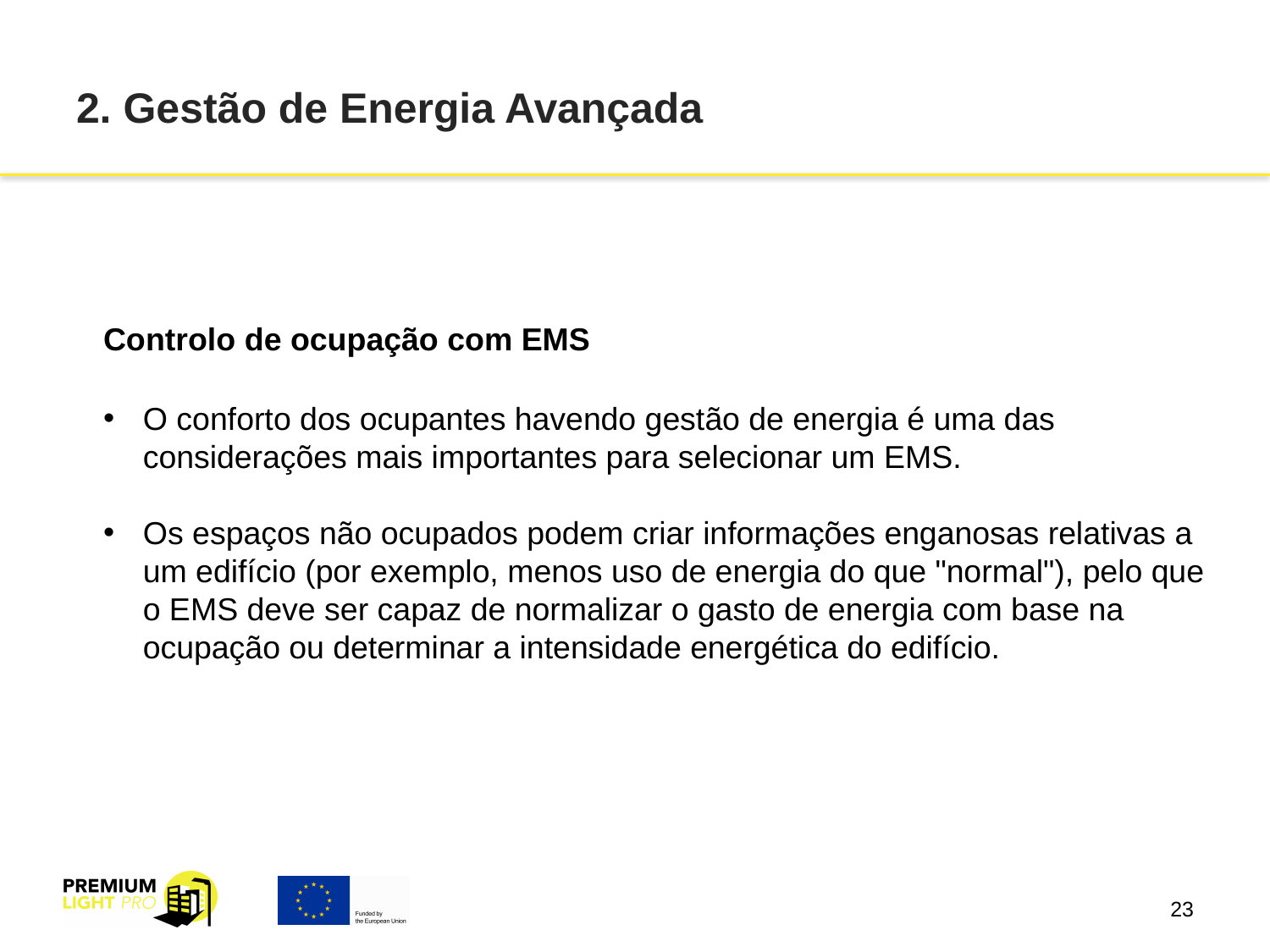

# 2. Gestão de Energia Avançada

Controlo de ocupação com EMS
O conforto dos ocupantes havendo gestão de energia é uma das considerações mais importantes para selecionar um EMS.

Os espaços não ocupados podem criar informações enganosas relativas a um edifício (por exemplo, menos uso de energia do que "normal"), pelo que o EMS deve ser capaz de normalizar o gasto de energia com base na ocupação ou determinar a intensidade energética do edifício.